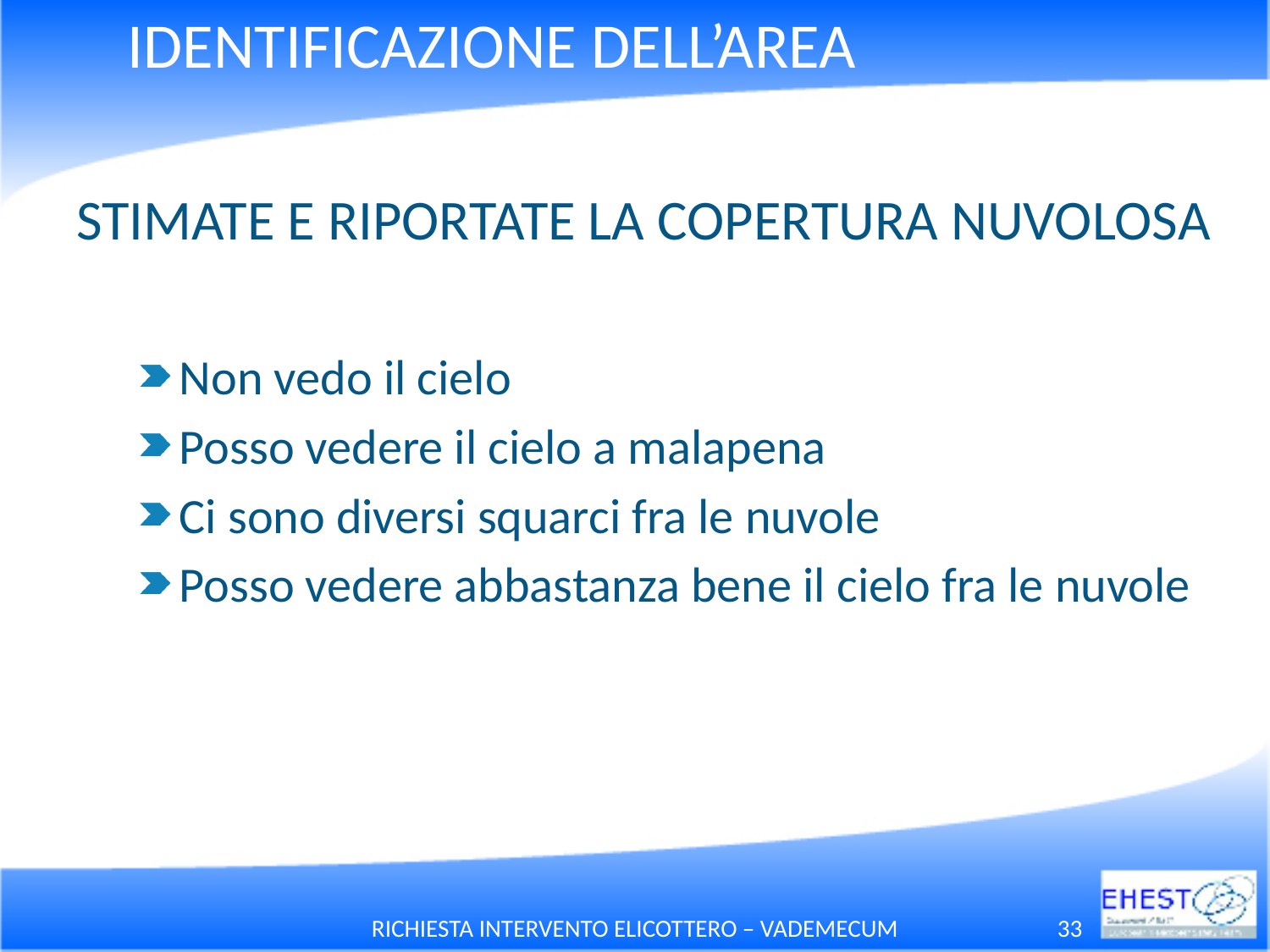

# IDENTIFICAZIONE DELL’AREA
STIMATE E RIPORTATE LA COPERTURA NUVOLOSA

Non vedo il cielo
Posso vedere il cielo a malapena
Ci sono diversi squarci fra le nuvole
Posso vedere abbastanza bene il cielo fra le nuvole

RICHIESTA INTERVENTO ELICOTTERO – VADEMECUM
33